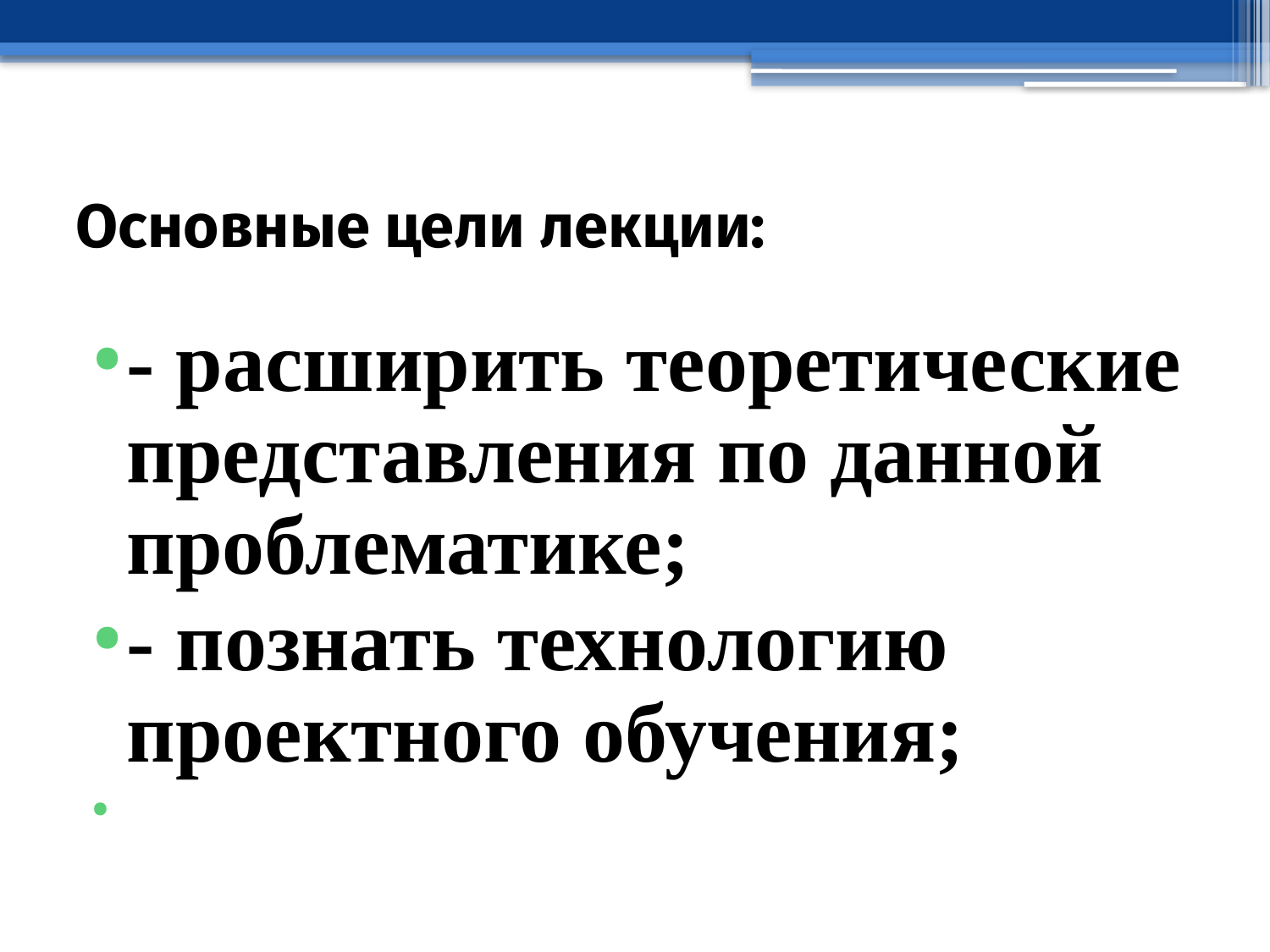

# Основные цели лекции:
- расширить теоретические представления по данной проблематике;
- познать технологию проектного обучения;